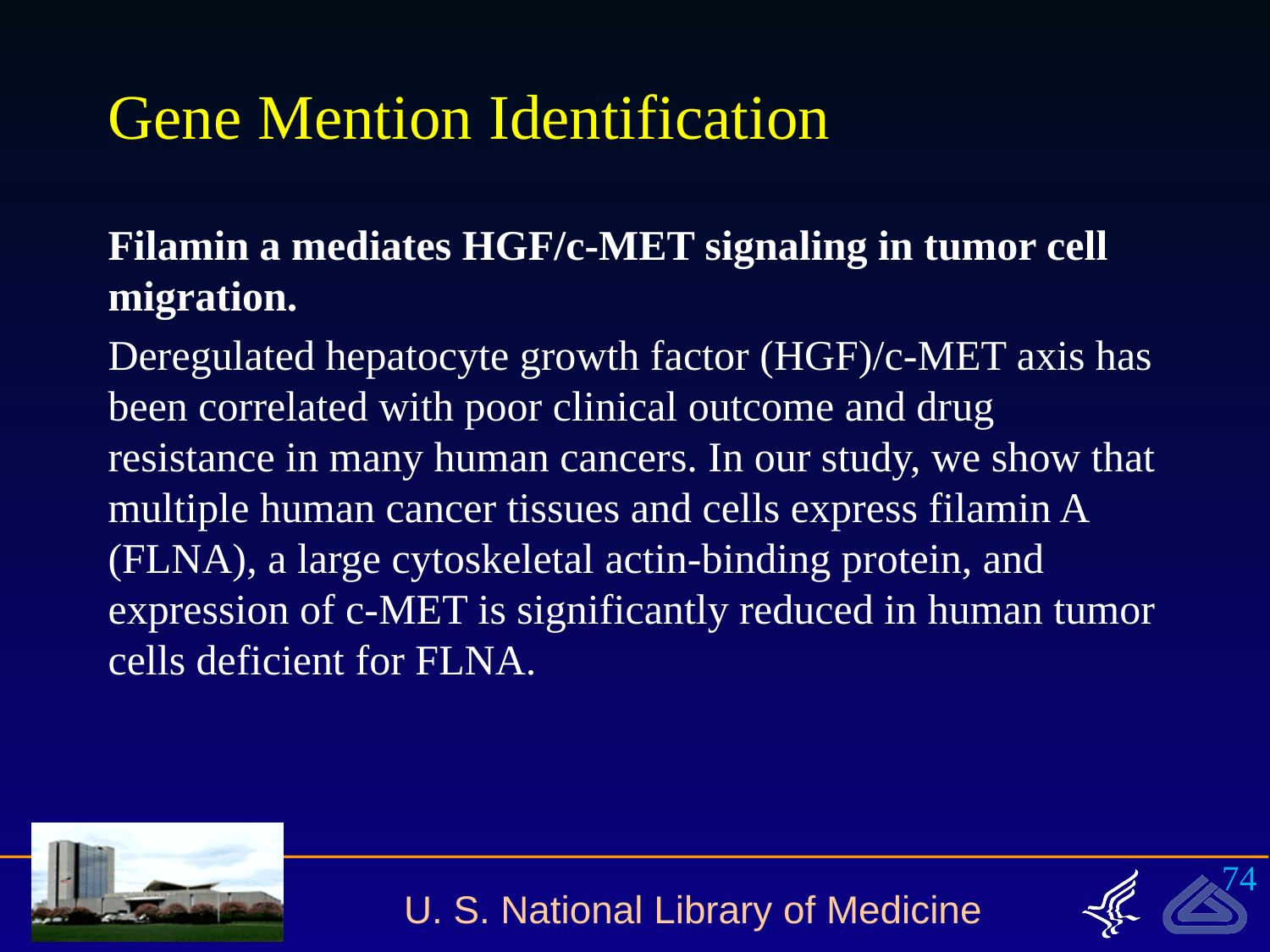

# Gene Mention Identification
Filamin a mediates HGF/c-MET signaling in tumor cell migration.
Deregulated hepatocyte growth factor (HGF)/c-MET axis has been correlated with poor clinical outcome and drug resistance in many human cancers. In our study, we show that multiple human cancer tissues and cells express filamin A (FLNA), a large cytoskeletal actin-binding protein, and expression of c-MET is significantly reduced in human tumor cells deficient for FLNA.

74